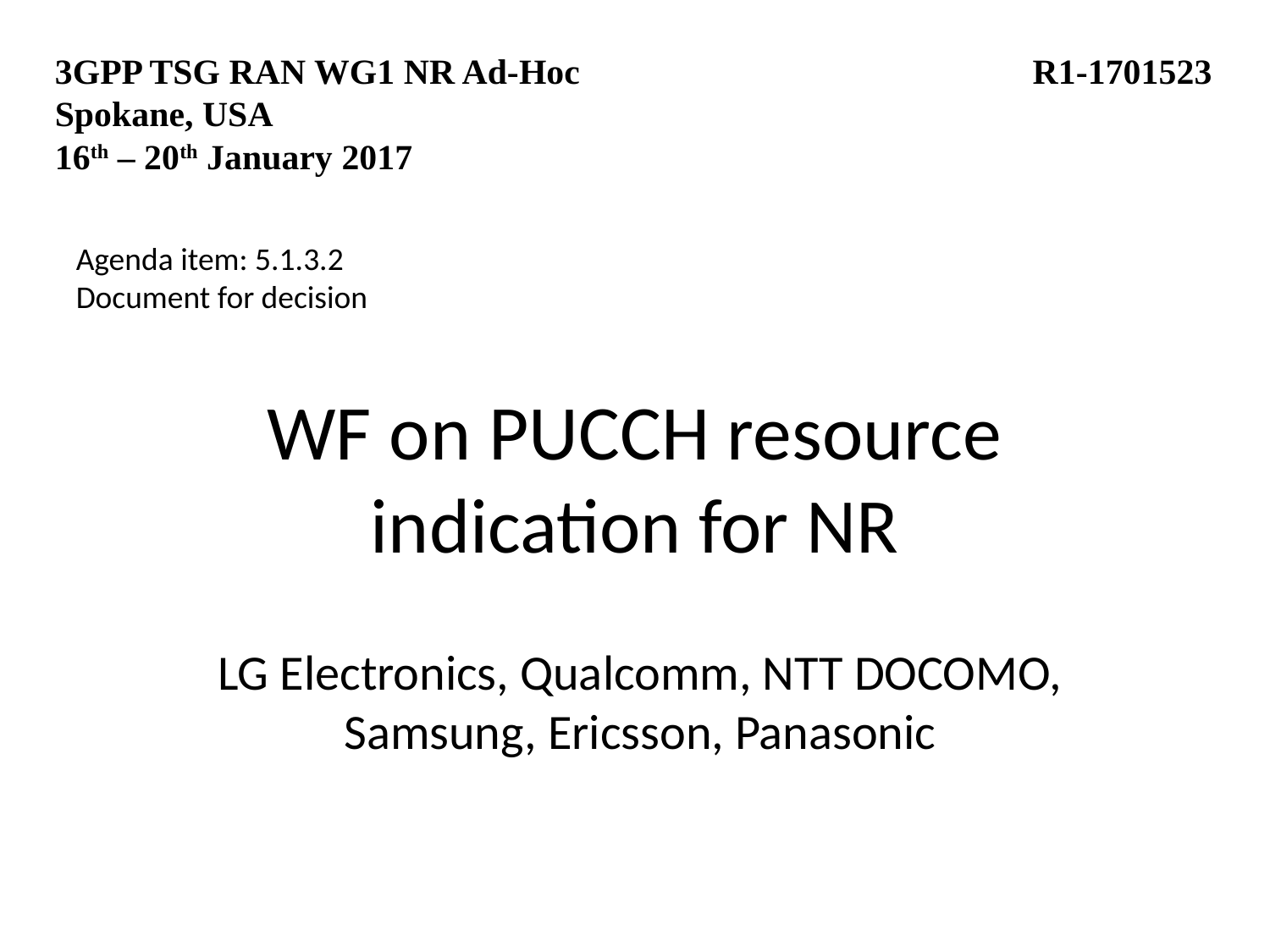

3GPP TSG RAN WG1 NR Ad-Hoc			          R1-1701523 Spokane, USA
16th – 20th January 2017
Agenda item: 5.1.3.2
Document for decision
# WF on PUCCH resource indication for NR
LG Electronics, Qualcomm, NTT DOCOMO, Samsung, Ericsson, Panasonic